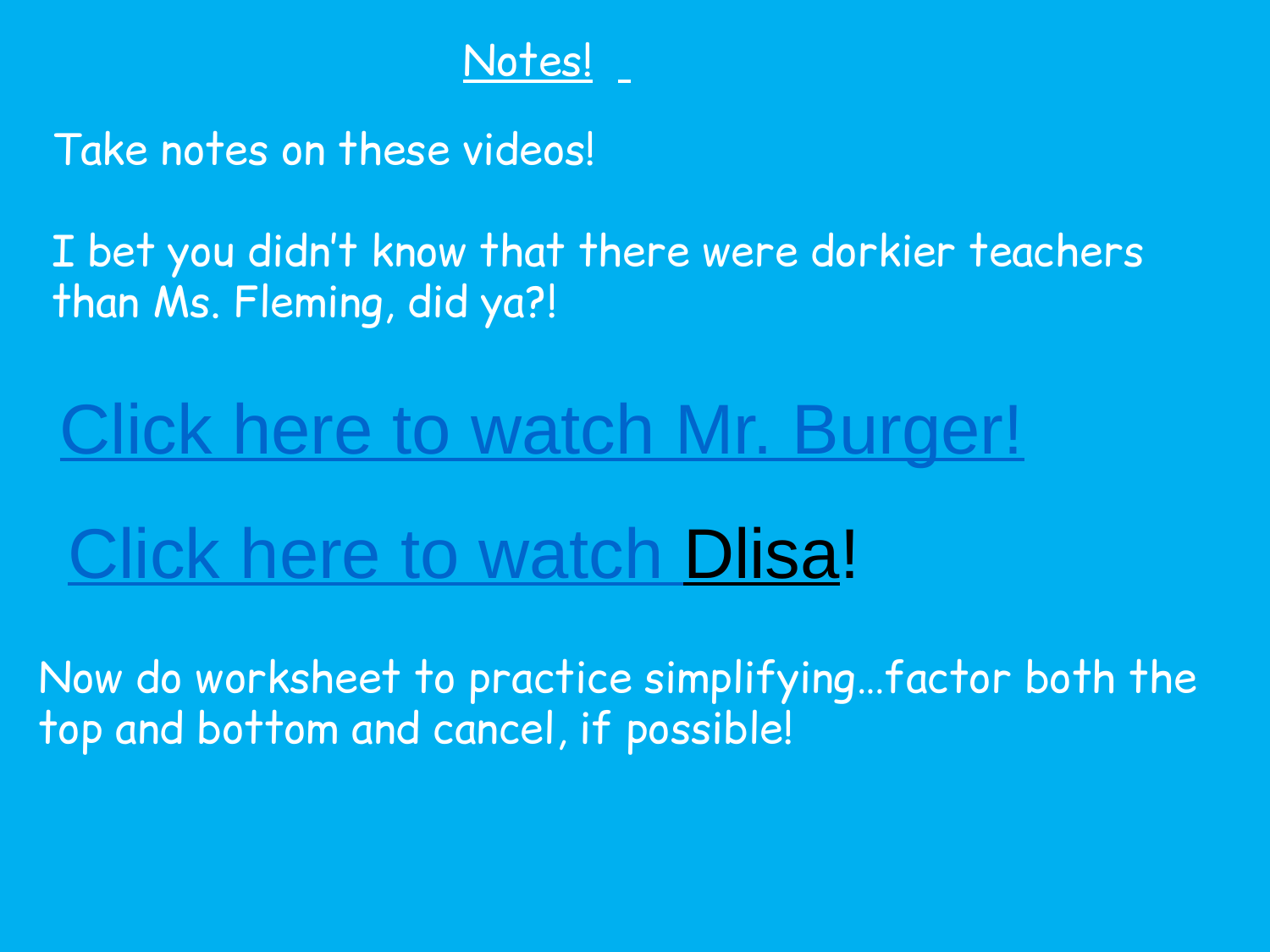

Notes!
Take notes on these videos!

I bet you didn’t know that there were dorkier teachers than Ms. Fleming, did ya?!
Click here to watch Mr. Burger!
Click here to watch Dlisa!
Now do worksheet to practice simplifying…factor both the top and bottom and cancel, if possible!